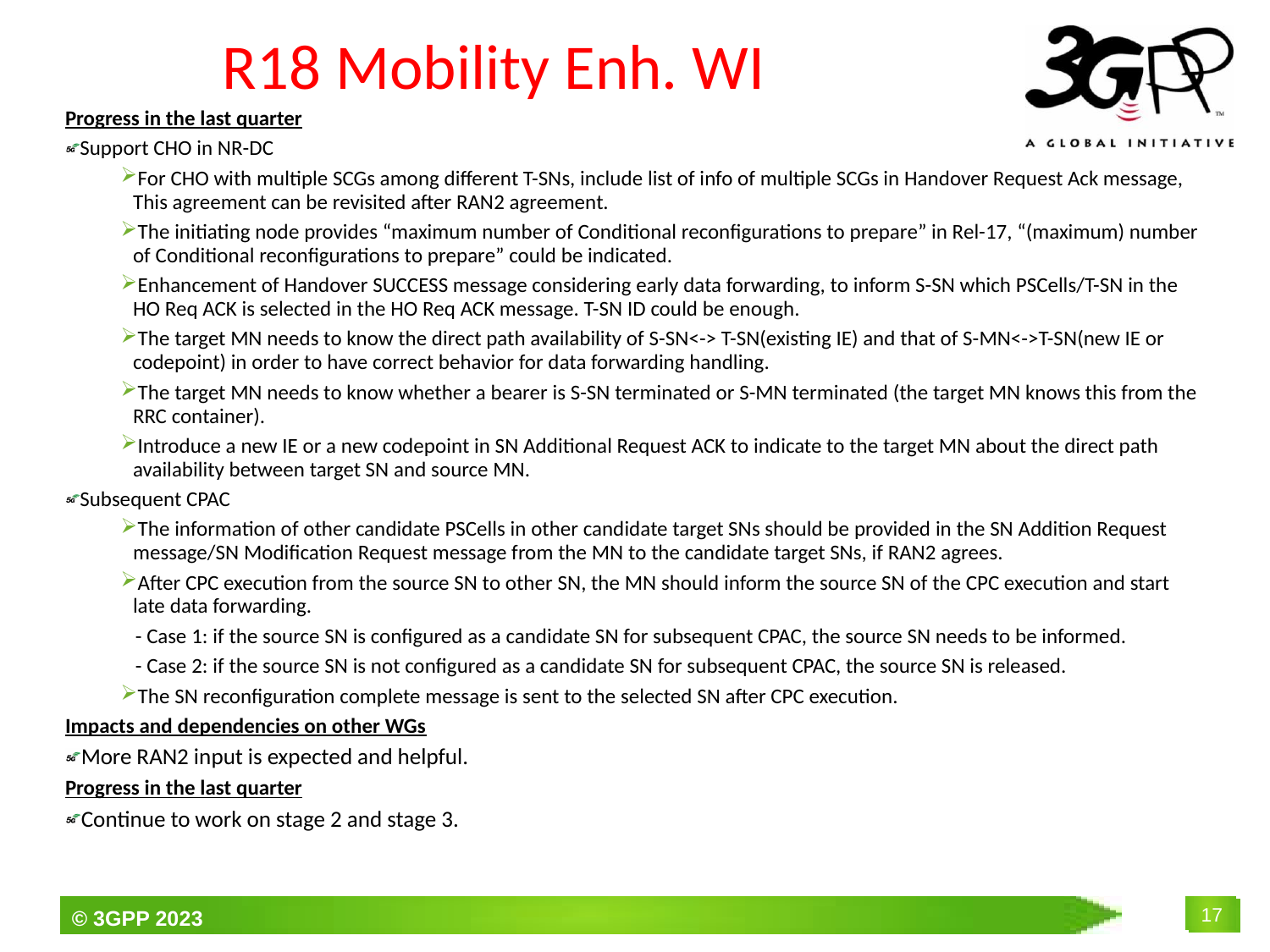

# R18 Mobility Enh. WI
Progress in the last quarter
Support CHO in NR-DC
For CHO with multiple SCGs among different T-SNs, include list of info of multiple SCGs in Handover Request Ack message, This agreement can be revisited after RAN2 agreement.
The initiating node provides “maximum number of Conditional reconfigurations to prepare” in Rel-17, “(maximum) number of Conditional reconfigurations to prepare” could be indicated.
Enhancement of Handover SUCCESS message considering early data forwarding, to inform S-SN which PSCells/T-SN in the HO Req ACK is selected in the HO Req ACK message. T-SN ID could be enough.
The target MN needs to know the direct path availability of S-SN<-> T-SN(existing IE) and that of S-MN<->T-SN(new IE or codepoint) in order to have correct behavior for data forwarding handling.
The target MN needs to know whether a bearer is S-SN terminated or S-MN terminated (the target MN knows this from the RRC container).
Introduce a new IE or a new codepoint in SN Additional Request ACK to indicate to the target MN about the direct path availability between target SN and source MN.
Subsequent CPAC
The information of other candidate PSCells in other candidate target SNs should be provided in the SN Addition Request message/SN Modification Request message from the MN to the candidate target SNs, if RAN2 agrees.
After CPC execution from the source SN to other SN, the MN should inform the source SN of the CPC execution and start late data forwarding.
   - Case 1: if the source SN is configured as a candidate SN for subsequent CPAC, the source SN needs to be informed.
   - Case 2: if the source SN is not configured as a candidate SN for subsequent CPAC, the source SN is released.
The SN reconfiguration complete message is sent to the selected SN after CPC execution.
Impacts and dependencies on other WGs
More RAN2 input is expected and helpful.
Progress in the last quarter
Continue to work on stage 2 and stage 3.

17